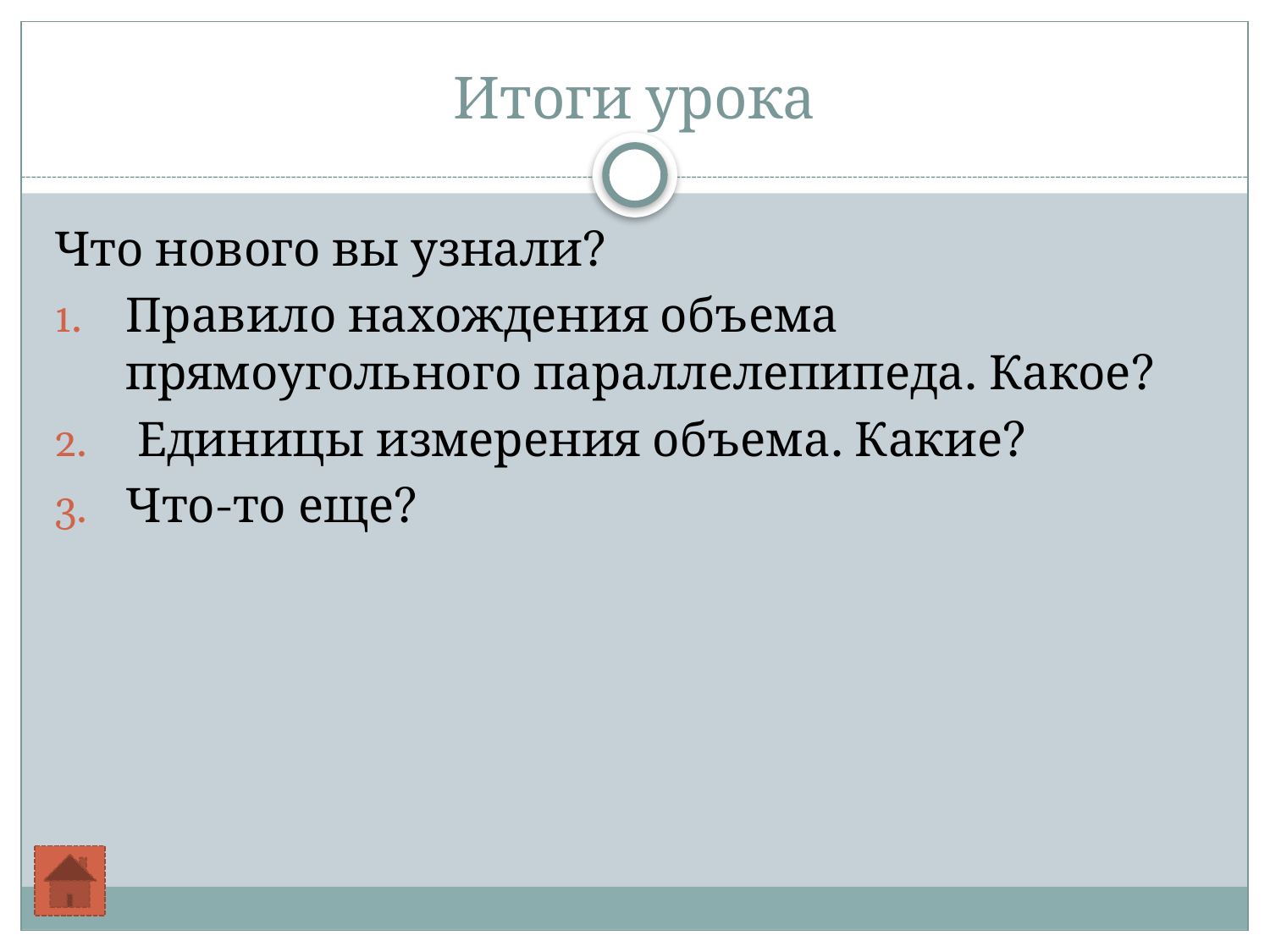

# Итоги урока
Что нового вы узнали?
Правило нахождения объема прямоугольного параллелепипеда. Какое?
 Единицы измерения объема. Какие?
Что-то еще?